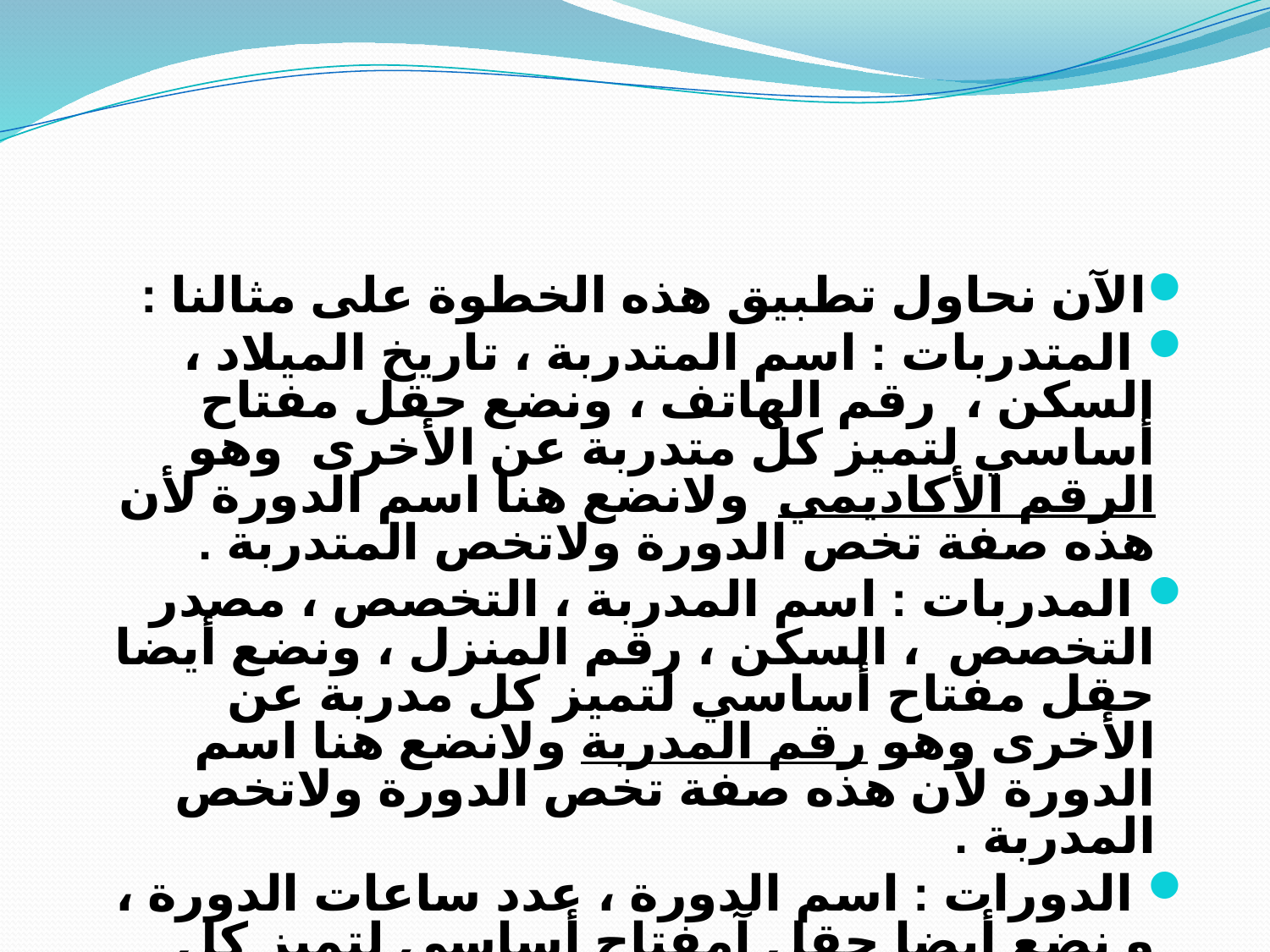

الآن نحاول تطبيق هذه الخطوة على مثالنا :
 المتدربات : اسم المتدربة ، تاريخ الميلاد ، السكن ،  رقم الهاتف ، ونضع حقل مفتاح أساسي لتميز كل متدربة عن الأخرى  وهو الرقم الأكاديمي  ولانضع هنا اسم الدورة لأن هذه صفة تخص الدورة ولاتخص المتدربة .
 المدربات : اسم المدربة ، التخصص ، مصدر التخصص  ، السكن ، رقم المنزل ، ونضع أيضا حقل مفتاح أساسي لتميز كل مدربة عن الأخرى وهو رقم المدربة ولانضع هنا اسم الدورة لأن هذه صفة تخص الدورة ولاتخص المدربة .
 الدورات : اسم الدورة ، عدد ساعات الدورة ، و نضع أيضا حقل آمفتاح أساسي لتميز كل دورة عن الأخرى وهو رقم الدورة .